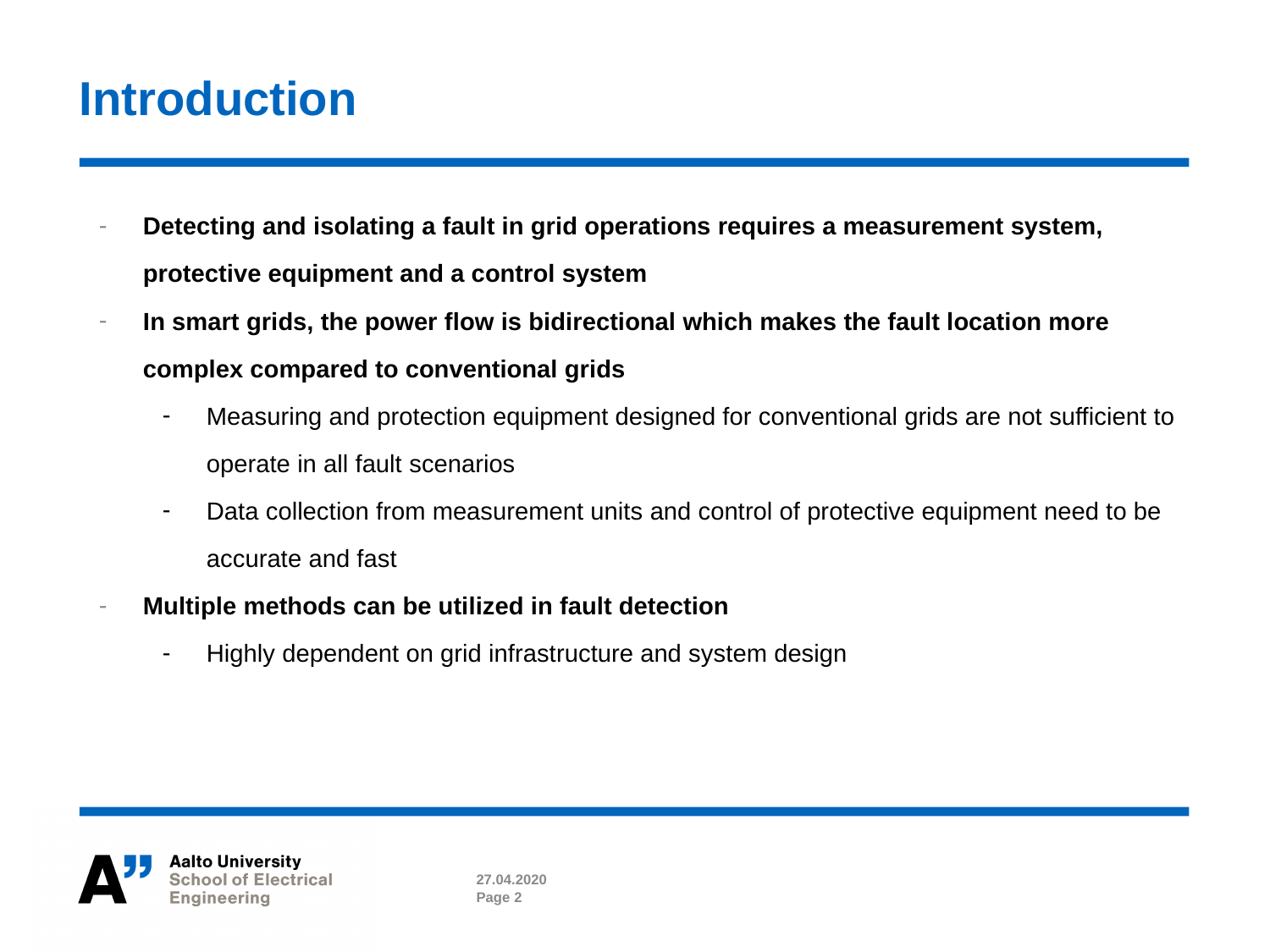

# Introduction
Detecting and isolating a fault in grid operations requires a measurement system, protective equipment and a control system
In smart grids, the power flow is bidirectional which makes the fault location more complex compared to conventional grids
Measuring and protection equipment designed for conventional grids are not sufficient to operate in all fault scenarios
Data collection from measurement units and control of protective equipment need to be accurate and fast
Multiple methods can be utilized in fault detection
Highly dependent on grid infrastructure and system design

27.04.2020
Page 2